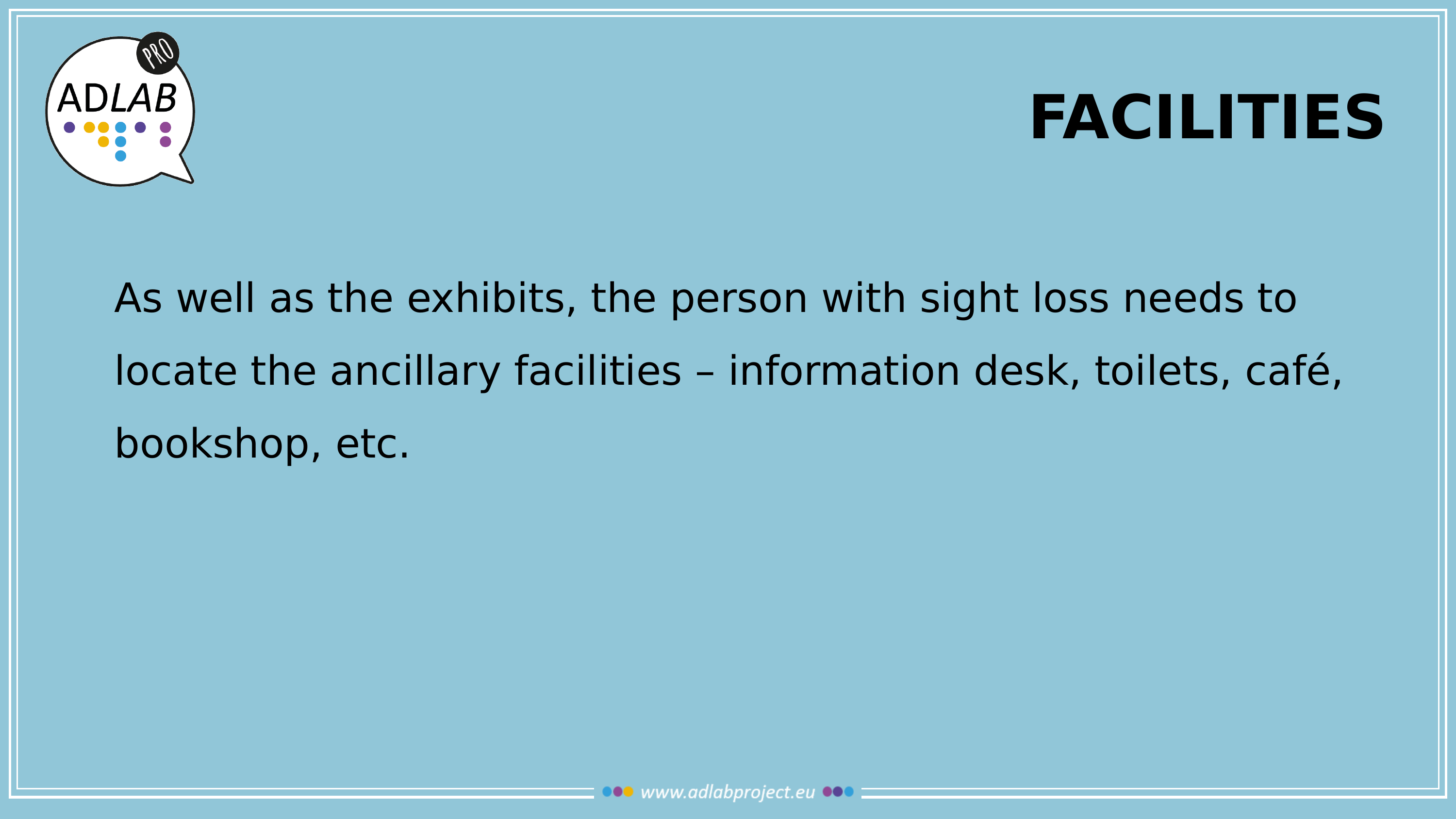

# facilities
	As well as the exhibits, the person with sight loss needs to locate the ancillary facilities – information desk, toilets, café, bookshop, etc.